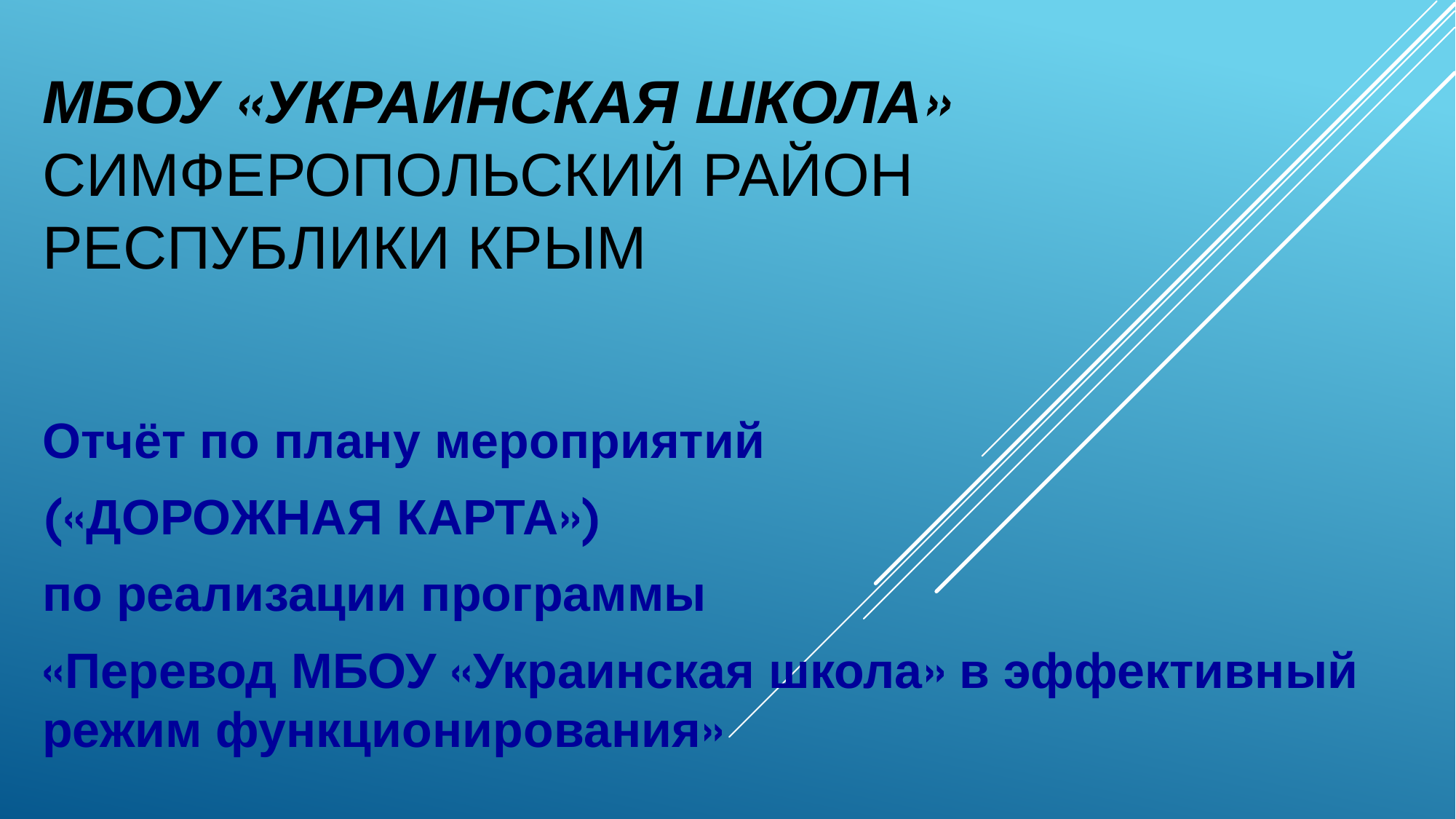

# МБОУ «Украинская школа» Симферопольский район Республики Крым
Отчёт по плану мероприятий
(«ДОРОЖНАЯ КАРТА»)
по реализации программы
«Перевод МБОУ «Украинская школа» в эффективный режим функционирования»